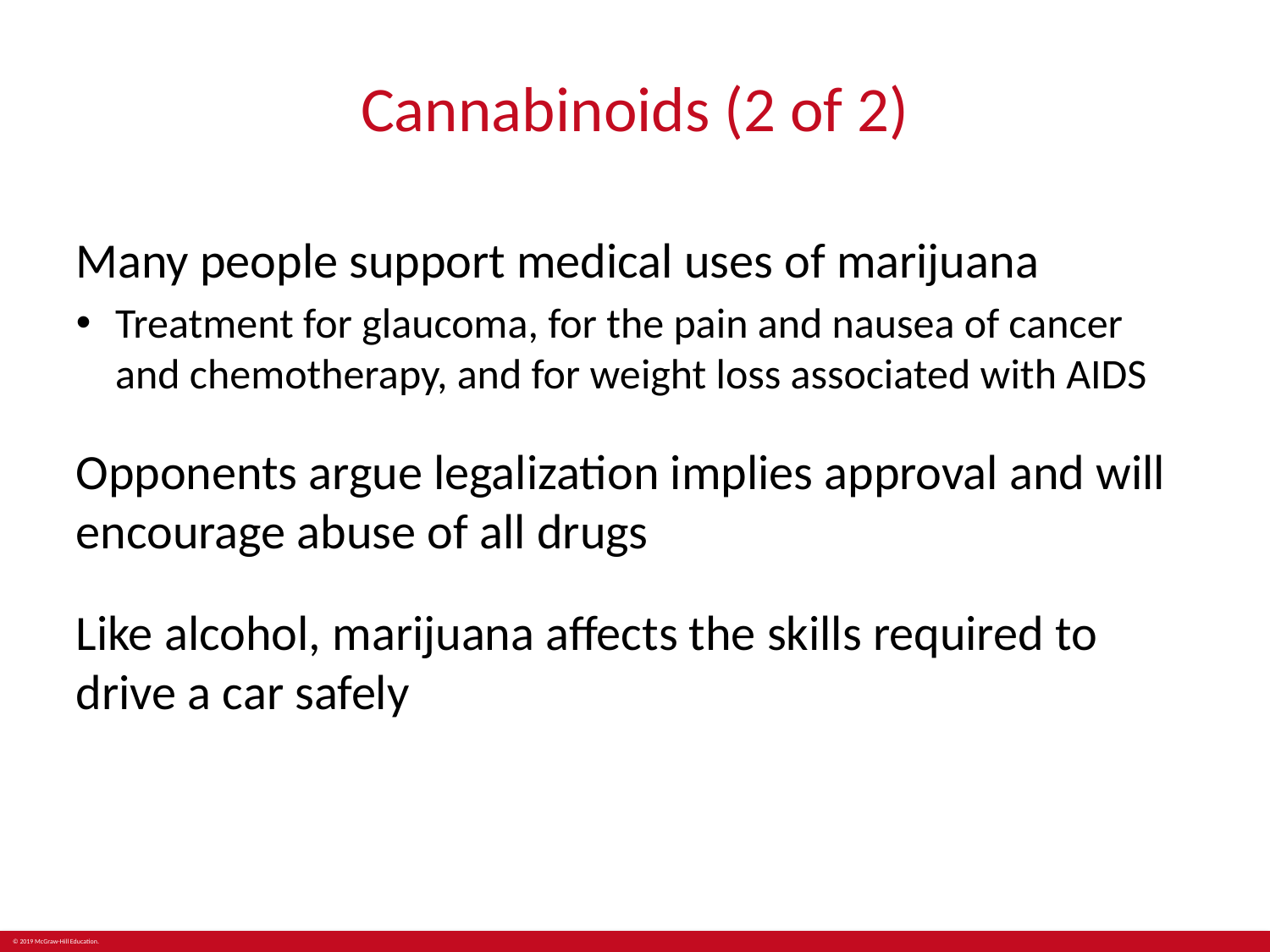

# Cannabinoids (2 of 2)
Many people support medical uses of marijuana
Treatment for glaucoma, for the pain and nausea of cancer and chemotherapy, and for weight loss associated with AIDS
Opponents argue legalization implies approval and will encourage abuse of all drugs
Like alcohol, marijuana affects the skills required to drive a car safely